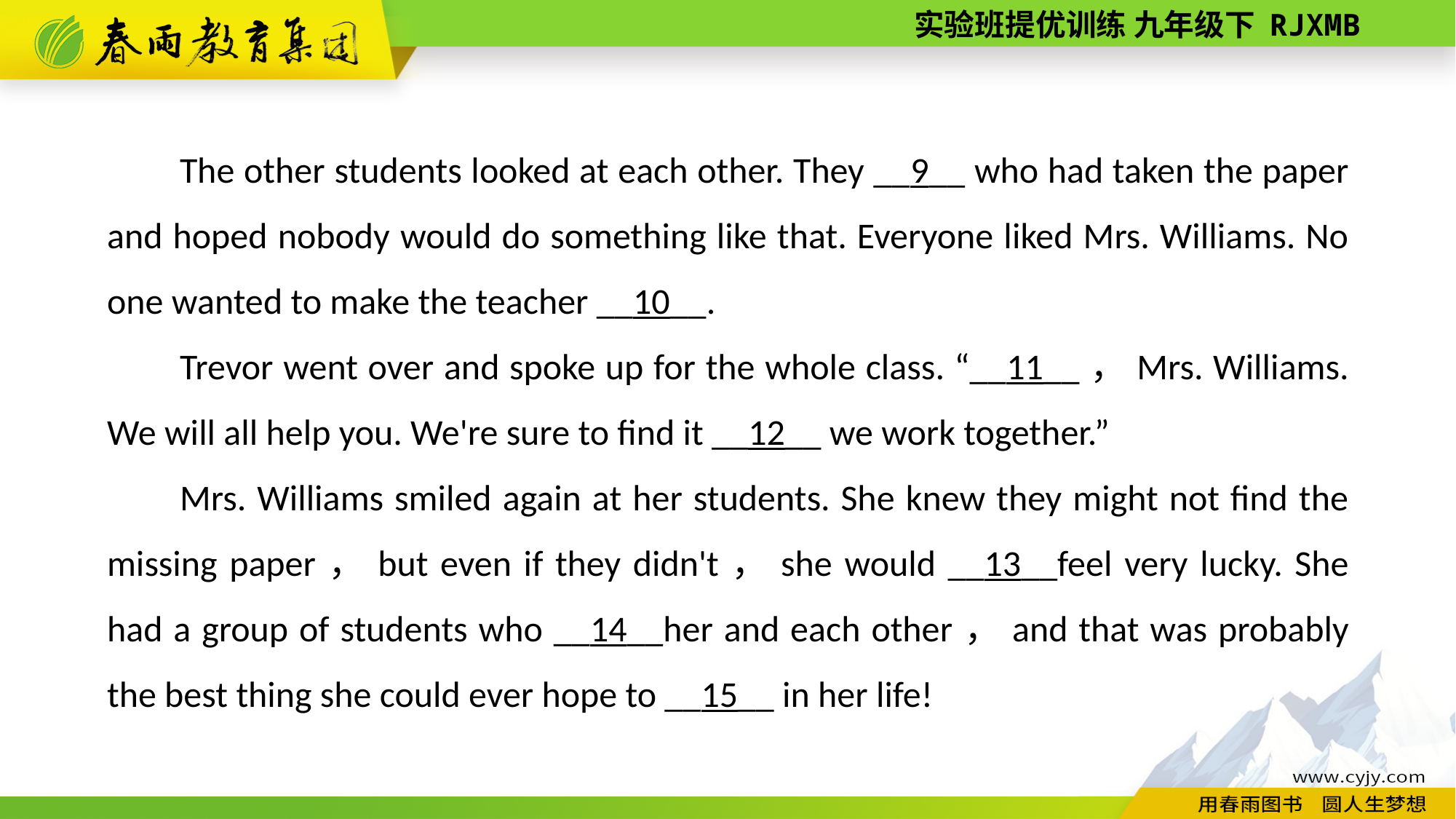

The other students looked at each other. They __9__ who had taken the paper and hoped nobody would do something like that. Everyone liked Mrs. Williams. No one wanted to make the teacher __10__.
Trevor went over and spoke up for the whole class. “__11__，Mrs. Williams. We will all help you. We're sure to find it __12__ we work together.”
Mrs. Williams smiled again at her students. She knew they might not find the missing paper，but even if they didn't，she would __13__feel very lucky. She had a group of students who __14__her and each other，and that was probably the best thing she could ever hope to __15__ in her life!